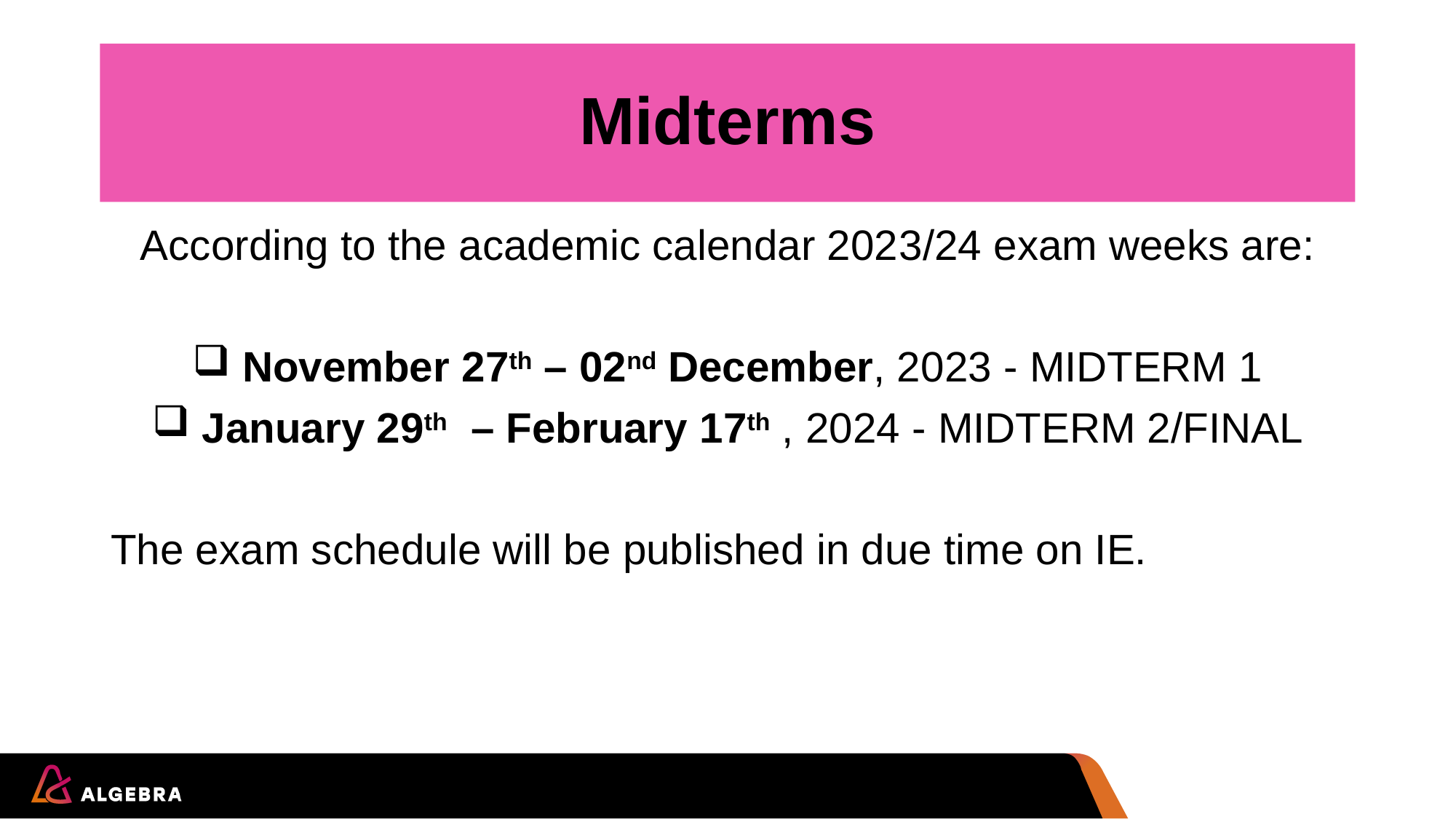

# Midterms
According to the academic calendar 2023/24 exam weeks are:

 November 27th – 02nd December, 2023 - MIDTERM 1
 January 29th  – February 17th , 2024 - MIDTERM 2/FINAL

The exam schedule will be published in due time on IE.